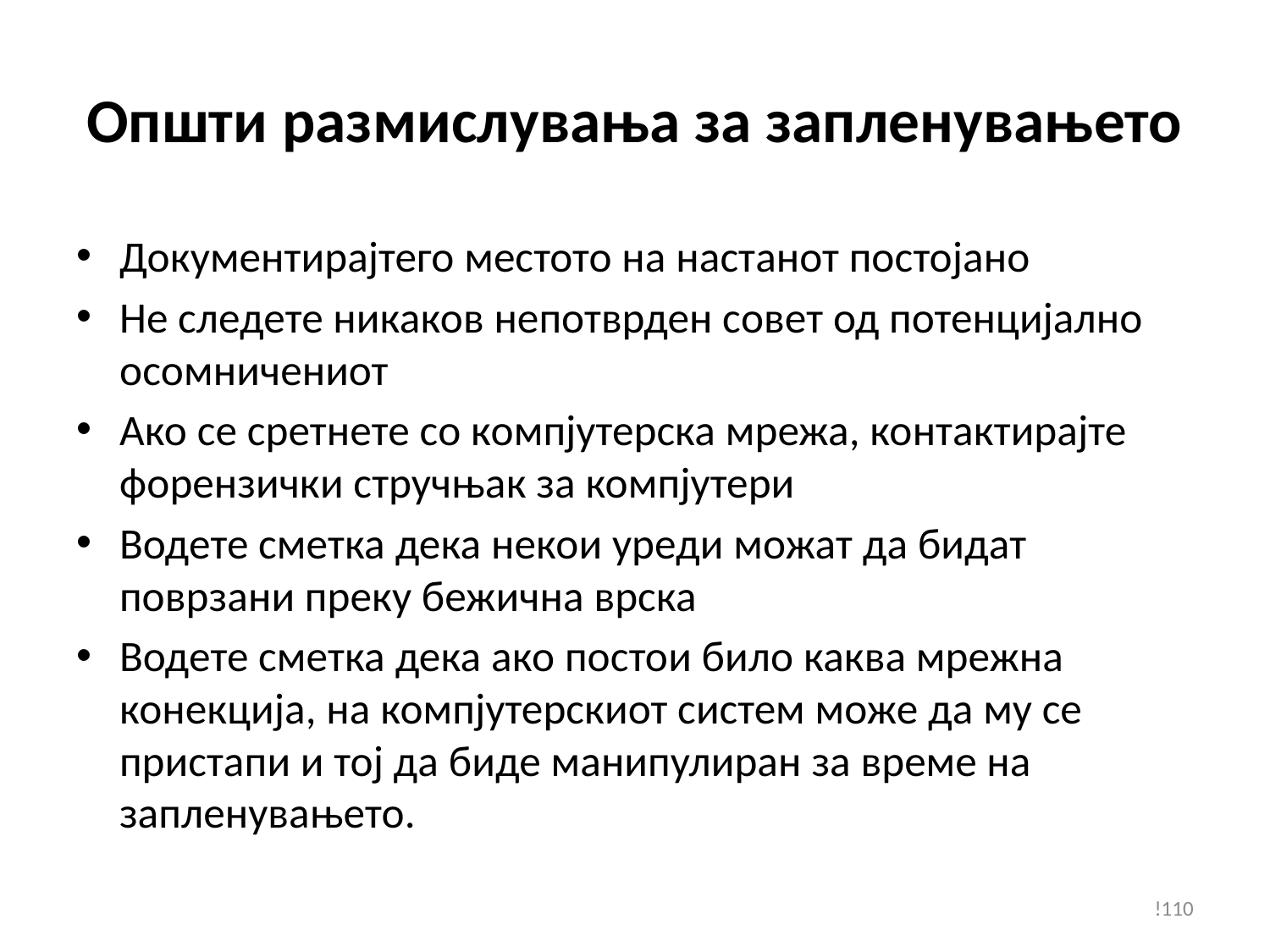

# Општи размислувања за запленувањето
Документирајтего местото на настанот постојано
Не следете никаков непотврден совет од потенцијално осомничениот
Ако се сретнете со компјутерска мрежа, контактирајте форензички стручњак за компјутери
Водете сметка дека некои уреди можат да бидат поврзани преку бежична врска
Водете сметка дека ако постои било каква мрежна конекција, на компјутерскиот систем може да му се пристапи и тој да биде манипулиран за време на запленувањето.
!110